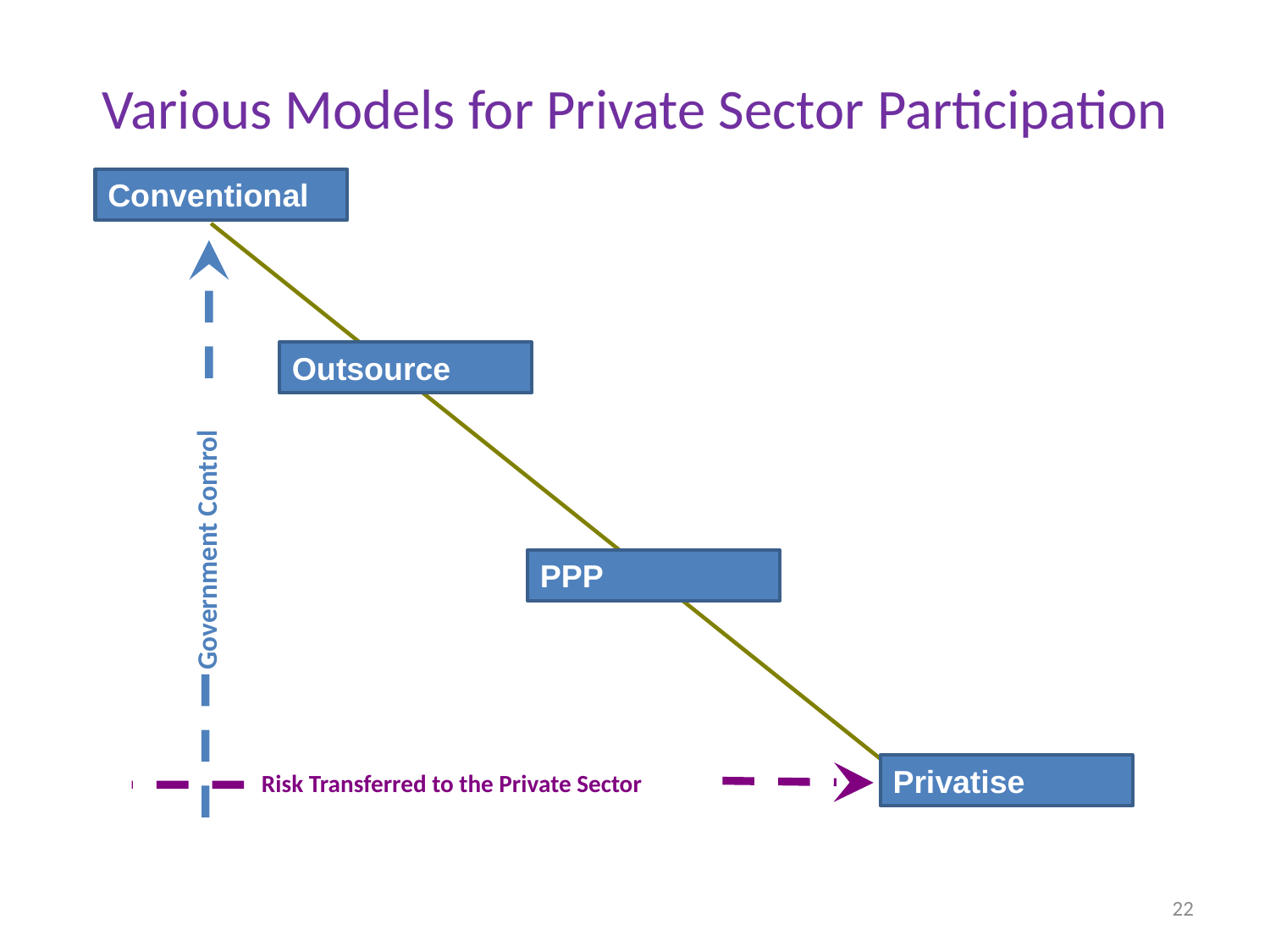

# Various Models for Private Sector Participation
Conventional

Outsource
Government Control
PPP

Privatise
Risk Transferred to the Private Sector

22